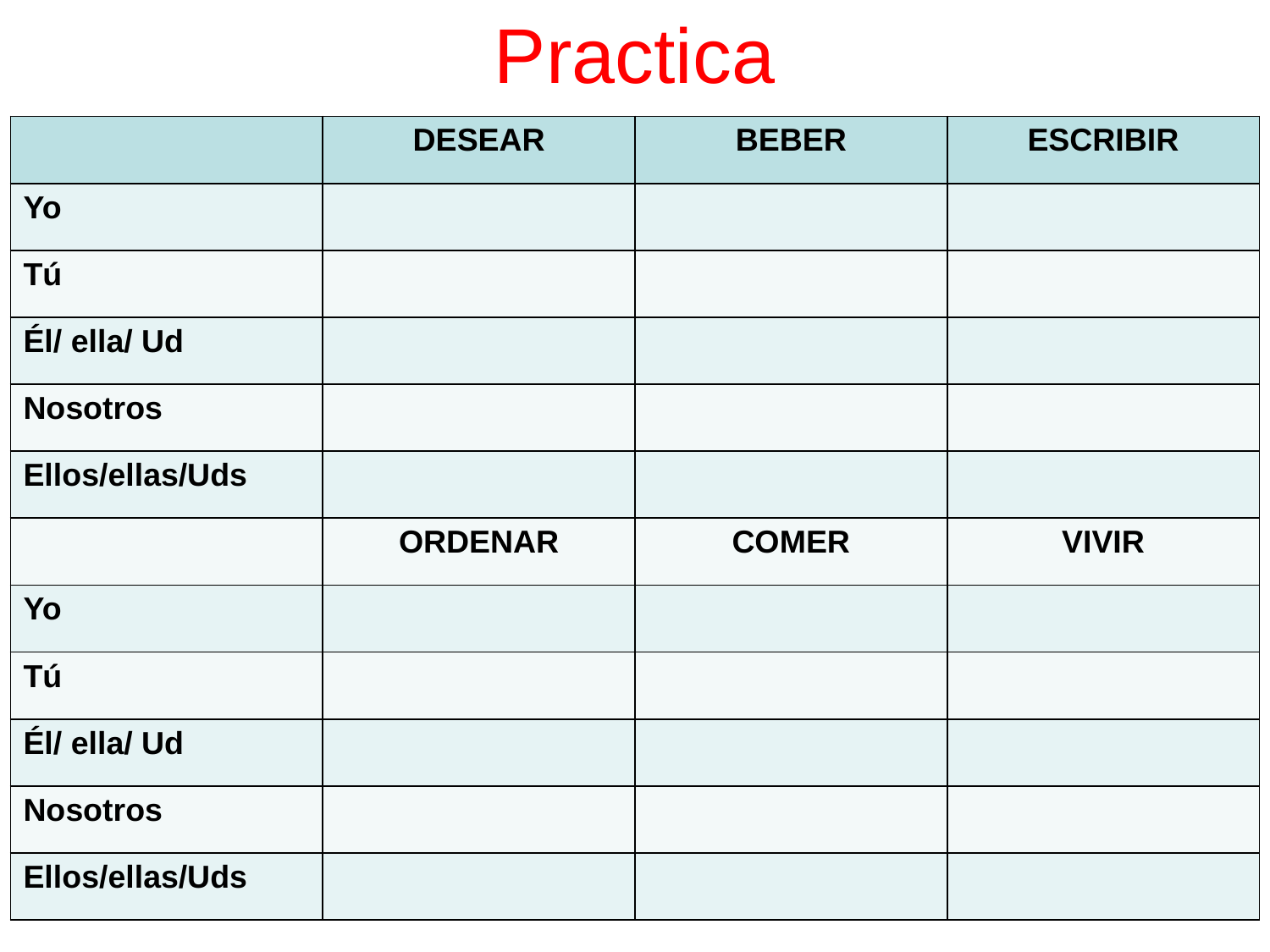

Practica
|  | DESEAR | BEBER | ESCRIBIR |
| --- | --- | --- | --- |
| Yo |  |  |  |
| Tú |  |  |  |
| Él/ ella/ Ud |  |  |  |
| Nosotros |  |  |  |
| Ellos/ellas/Uds |  |  |  |
|  | ORDENAR | COMER | VIVIR |
| Yo |  |  |  |
| Tú |  |  |  |
| Él/ ella/ Ud |  |  |  |
| Nosotros |  |  |  |
| Ellos/ellas/Uds |  |  |  |